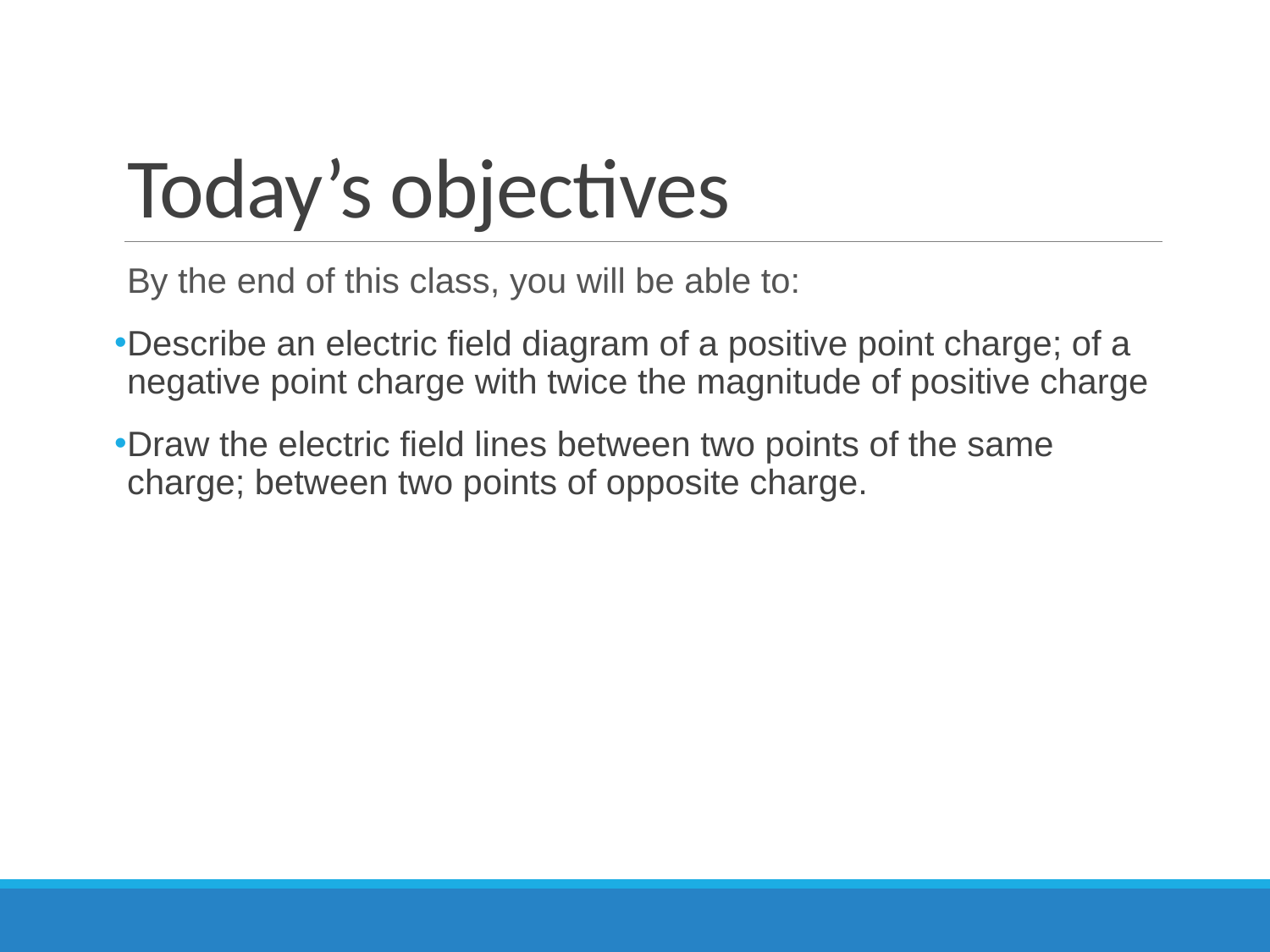

# Today’s objectives
By the end of this class, you will be able to:
Describe an electric field diagram of a positive point charge; of a negative point charge with twice the magnitude of positive charge
Draw the electric field lines between two points of the same charge; between two points of opposite charge.